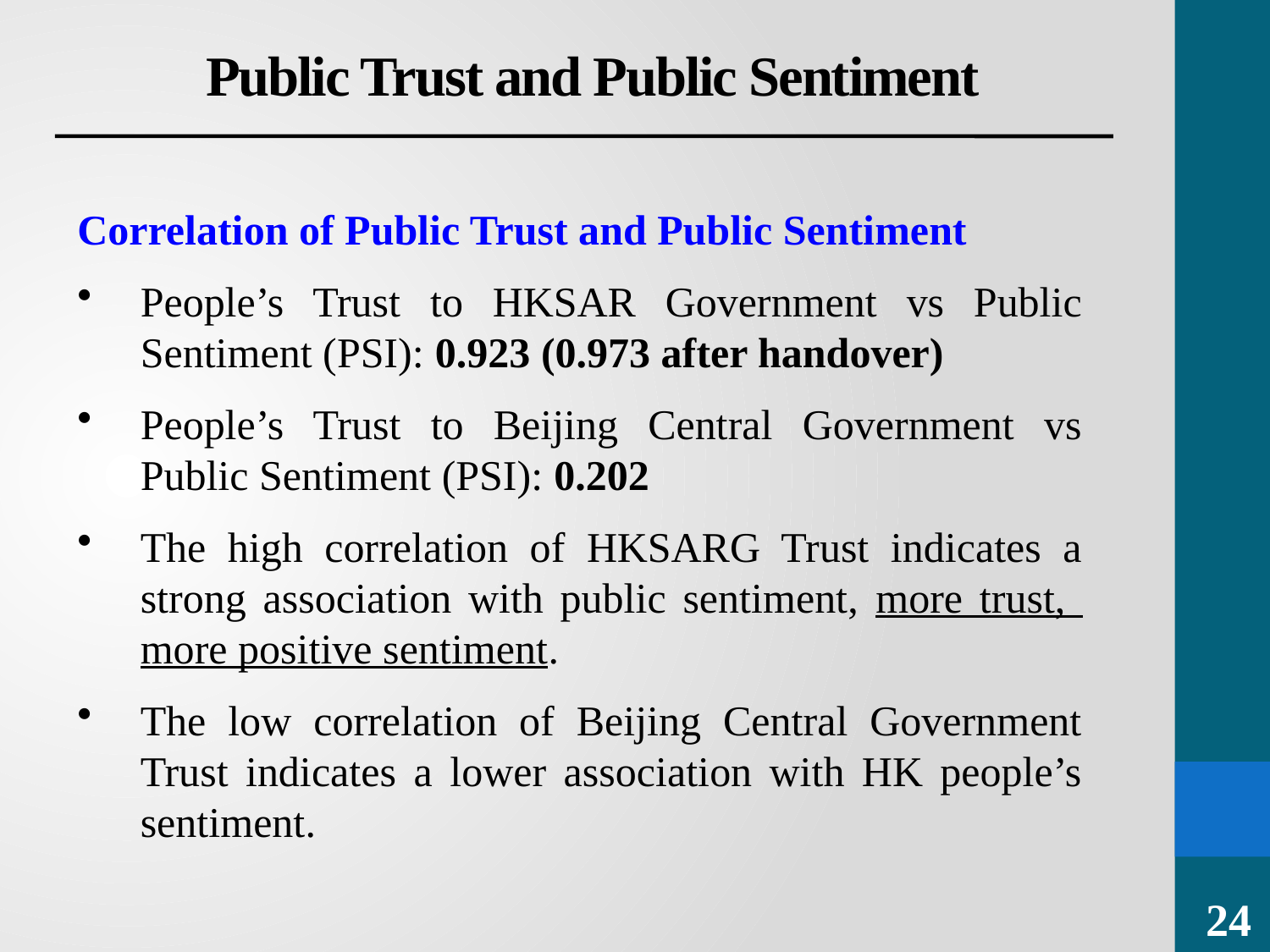

# Public Trust and Public Sentiment

Correlation of Public Trust and Public Sentiment
People’s Trust to HKSAR Government vs Public Sentiment (PSI): 0.923 (0.973 after handover)
People’s Trust to Beijing Central Government vs Public Sentiment (PSI): 0.202
The high correlation of HKSARG Trust indicates a strong association with public sentiment, more trust,  more positive sentiment.
The low correlation of Beijing Central Government Trust indicates a lower association with HK people’s sentiment.
24